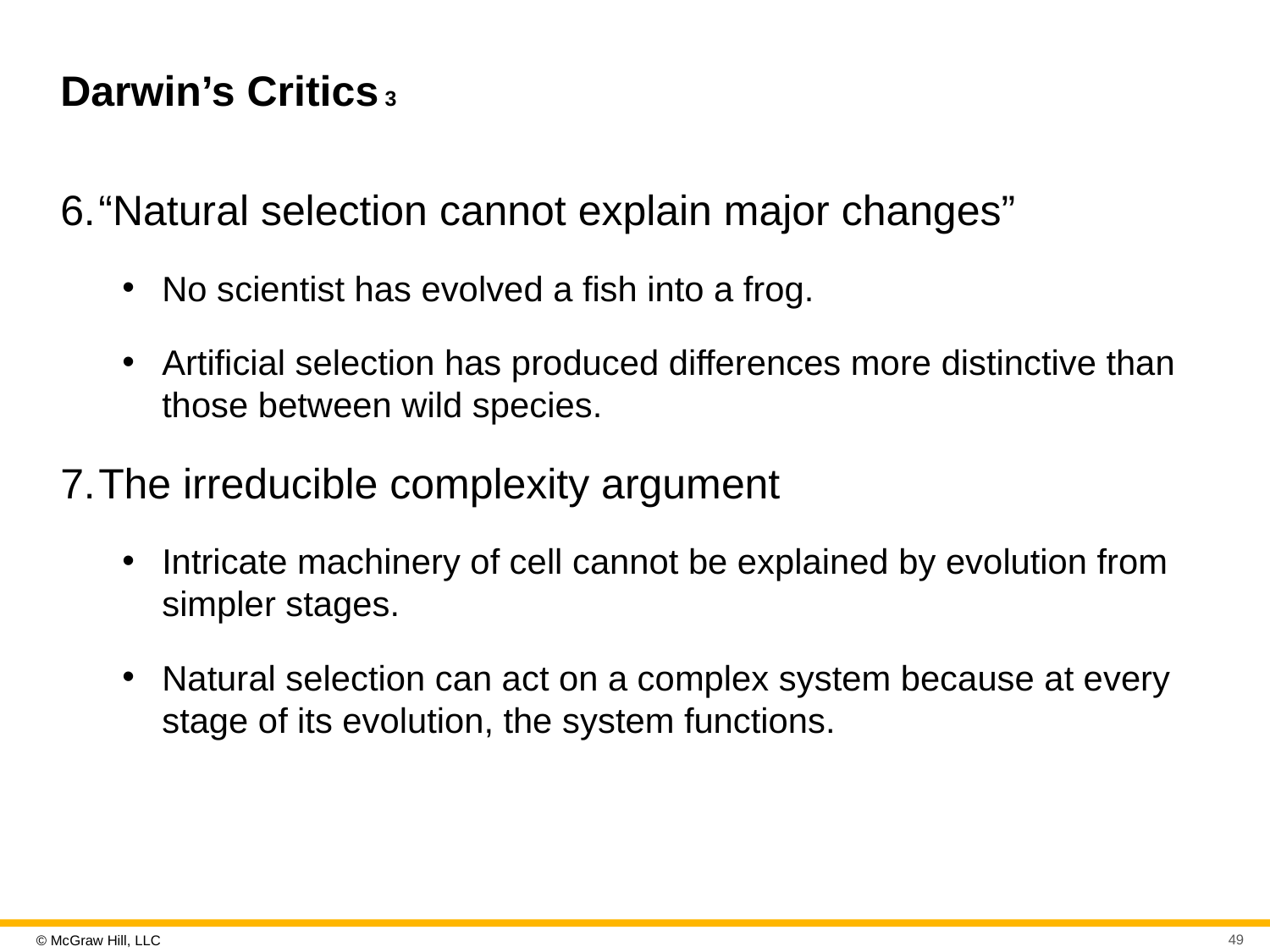

# Darwin’s Critics 3
“Natural selection cannot explain major changes”
No scientist has evolved a fish into a frog.
Artificial selection has produced differences more distinctive than those between wild species.
The irreducible complexity argument
Intricate machinery of cell cannot be explained by evolution from simpler stages.
Natural selection can act on a complex system because at every stage of its evolution, the system functions.
49